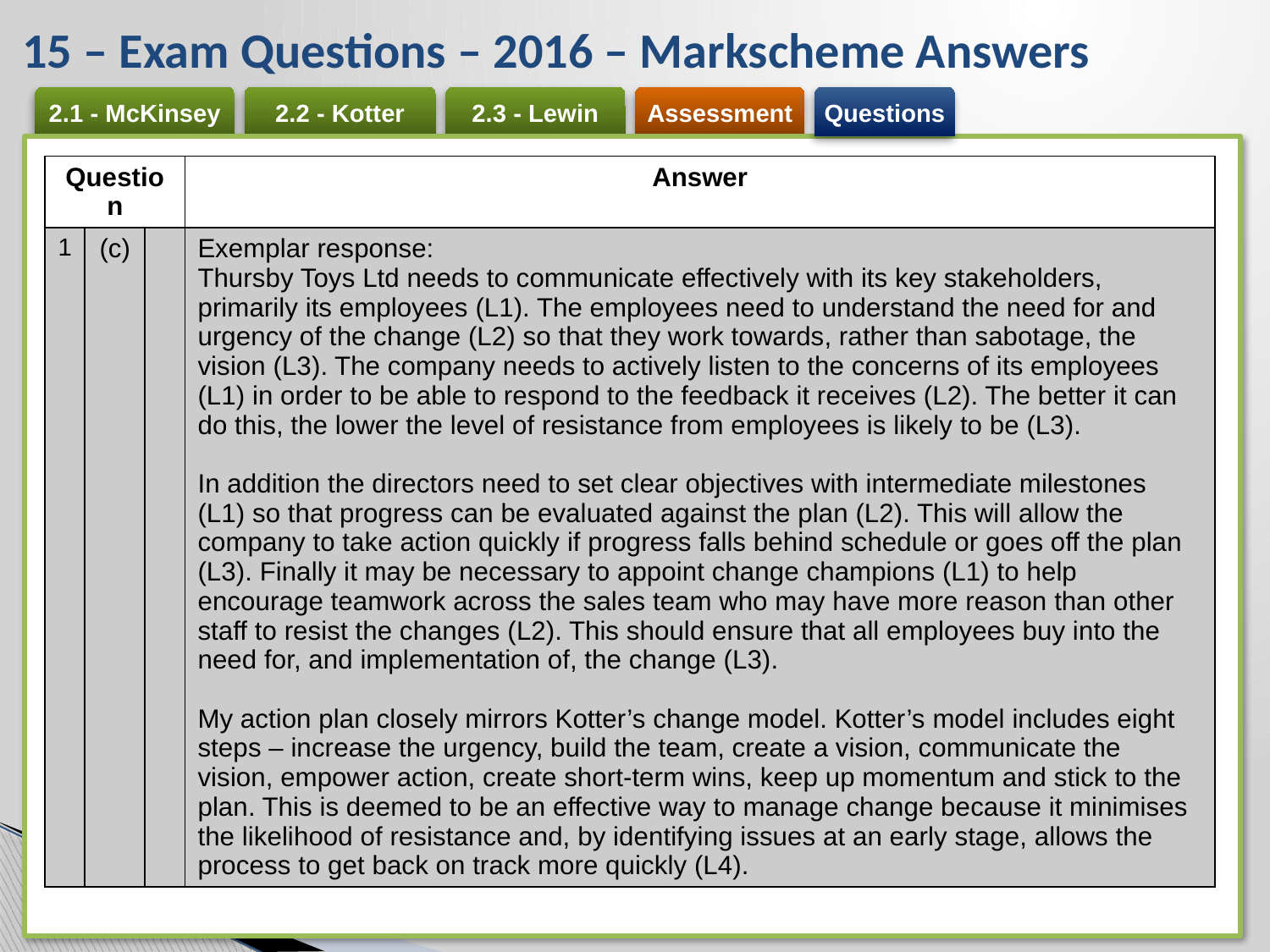

# 15 – Exam Questions – 2016 – Markscheme Answers
| Question |  |  | Answer |
| --- | --- | --- | --- |
| 1 | (c) |  | Exemplar response: Thursby Toys Ltd needs to communicate effectively with its key stakeholders, primarily its employees (L1). The employees need to understand the need for and urgency of the change (L2) so that they work towards, rather than sabotage, the vision (L3). The company needs to actively listen to the concerns of its employees (L1) in order to be able to respond to the feedback it receives (L2). The better it can do this, the lower the level of resistance from employees is likely to be (L3). In addition the directors need to set clear objectives with intermediate milestones (L1) so that progress can be evaluated against the plan (L2). This will allow the company to take action quickly if progress falls behind schedule or goes off the plan (L3). Finally it may be necessary to appoint change champions (L1) to help encourage teamwork across the sales team who may have more reason than other staff to resist the changes (L2). This should ensure that all employees buy into the need for, and implementation of, the change (L3). My action plan closely mirrors Kotter’s change model. Kotter’s model includes eight steps – increase the urgency, build the team, create a vision, communicate the vision, empower action, create short-term wins, keep up momentum and stick to the plan. This is deemed to be an effective way to manage change because it minimises the likelihood of resistance and, by identifying issues at an early stage, allows the process to get back on track more quickly (L4). |